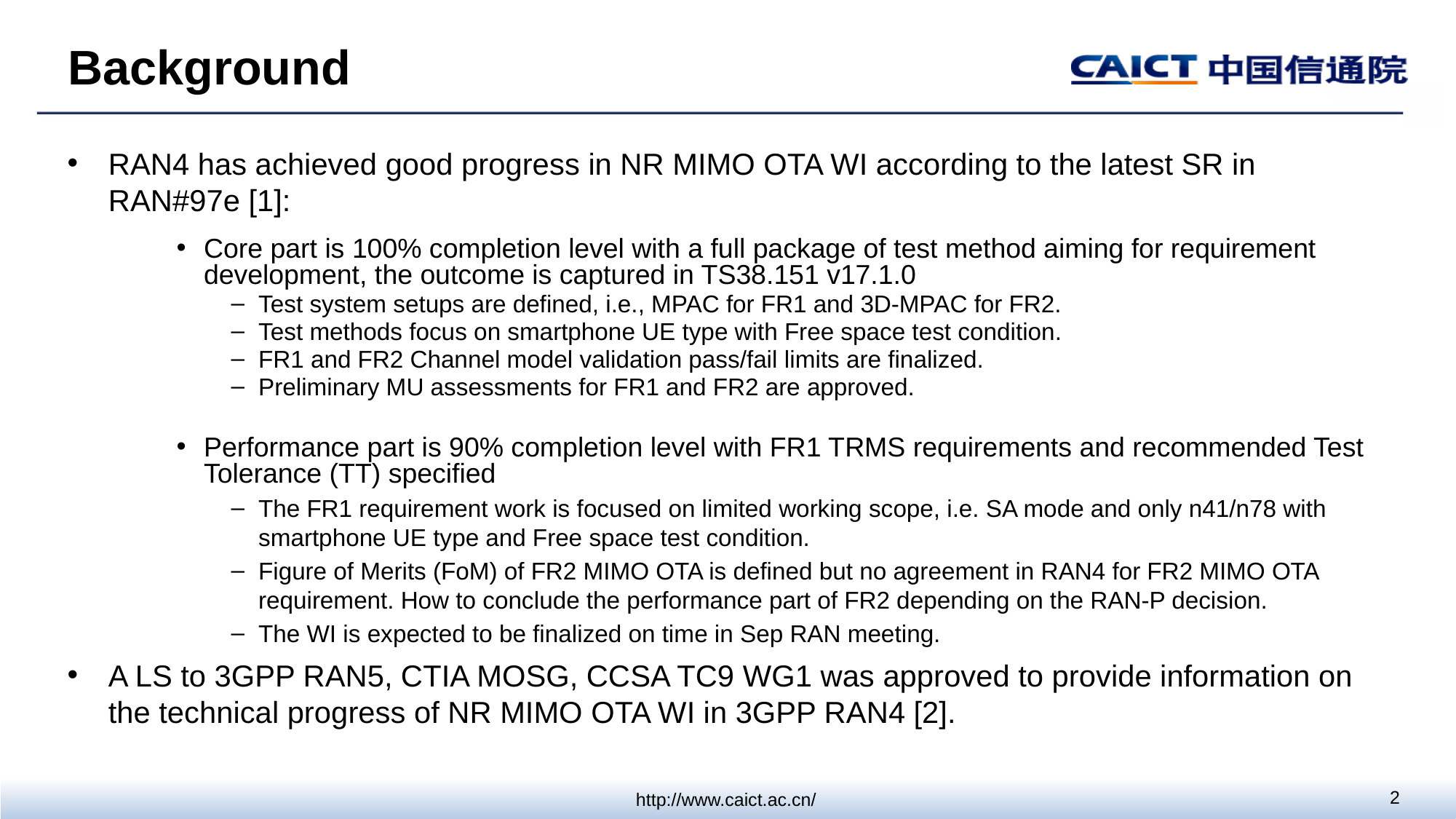

Background

RAN4 has achieved good progress in NR MIMO OTA WI according to the latest SR in RAN#97e [1]:
Core part is 100% completion level with a full package of test method aiming for requirement development, the outcome is captured in TS38.151 v17.1.0
Test system setups are defined, i.e., MPAC for FR1 and 3D-MPAC for FR2.
Test methods focus on smartphone UE type with Free space test condition.
FR1 and FR2 Channel model validation pass/fail limits are finalized.
Preliminary MU assessments for FR1 and FR2 are approved.

Performance part is 90% completion level with FR1 TRMS requirements and recommended Test Tolerance (TT) specified
The FR1 requirement work is focused on limited working scope, i.e. SA mode and only n41/n78 with smartphone UE type and Free space test condition.
Figure of Merits (FoM) of FR2 MIMO OTA is defined but no agreement in RAN4 for FR2 MIMO OTA requirement. How to conclude the performance part of FR2 depending on the RAN-P decision.
The WI is expected to be finalized on time in Sep RAN meeting.
A LS to 3GPP RAN5, CTIA MOSG, CCSA TC9 WG1 was approved to provide information on the technical progress of NR MIMO OTA WI in 3GPP RAN4 [2].